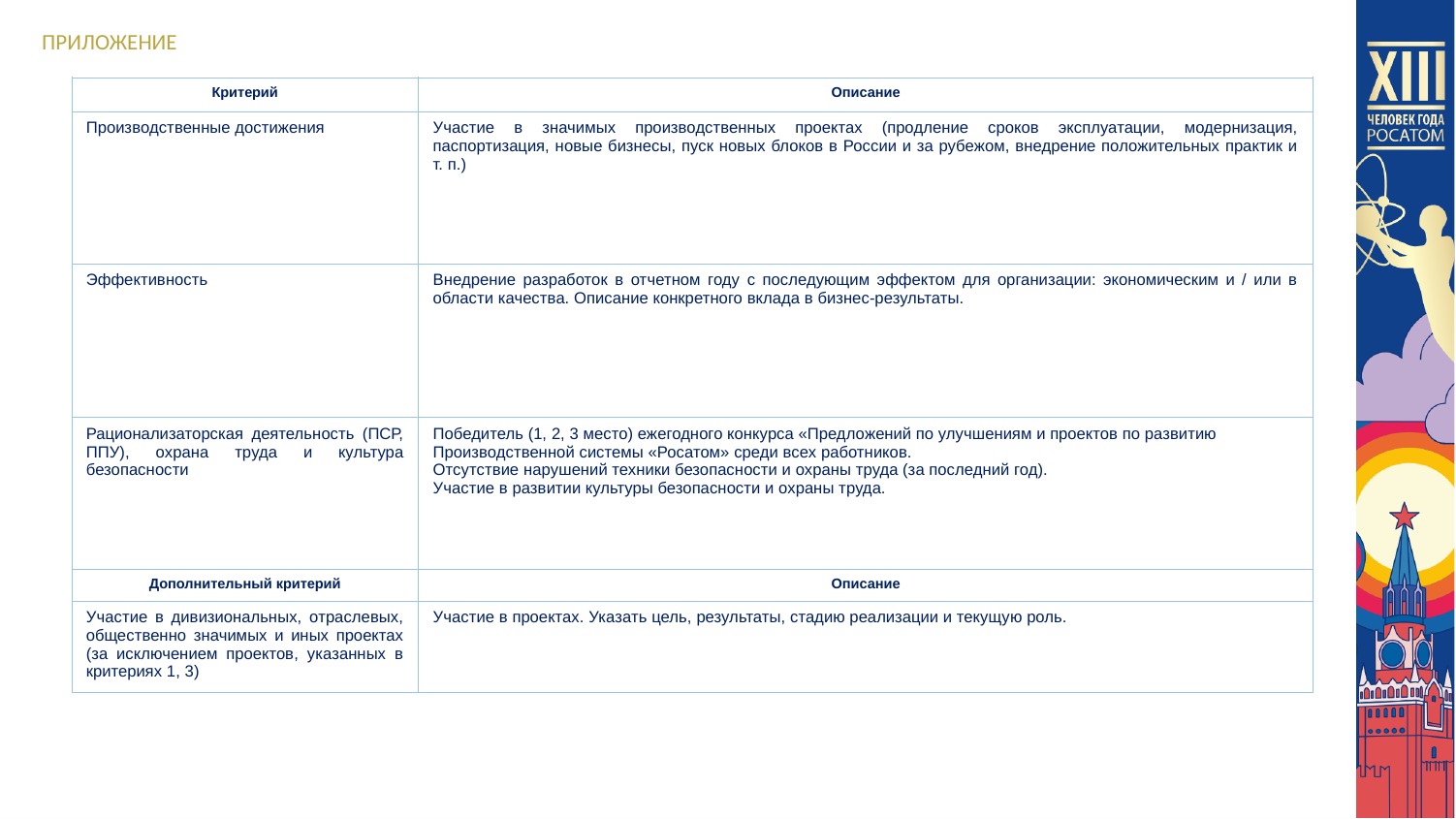

ПРИЛОЖЕНИЕ
| Критерий | Описание |
| --- | --- |
| Производственные достижения | Участие в значимых производственных проектах (продление сроков эксплуатации, модернизация, паспортизация, новые бизнесы, пуск новых блоков в России и за рубежом, внедрение положительных практик и т. п.) |
| Эффективность | Внедрение разработок в отчетном году с последующим эффектом для организации: экономическим и / или в области качества. Описание конкретного вклада в бизнес-результаты. |
| Рационализаторская деятельность (ПСР, ППУ), охрана труда и культура безопасности | Победитель (1, 2, 3 место) ежегодного конкурса «Предложений по улучшениям и проектов по развитию Производственной системы «Росатом» среди всех работников. Отсутствие нарушений техники безопасности и охраны труда (за последний год). Участие в развитии культуры безопасности и охраны труда. |
| Дополнительный критерий | Описание |
| Участие в дивизиональных, отраслевых, общественно значимых и иных проектах (за исключением проектов, указанных в критериях 1, 3) | Участие в проектах. Указать цель, результаты, стадию реализации и текущую роль. |